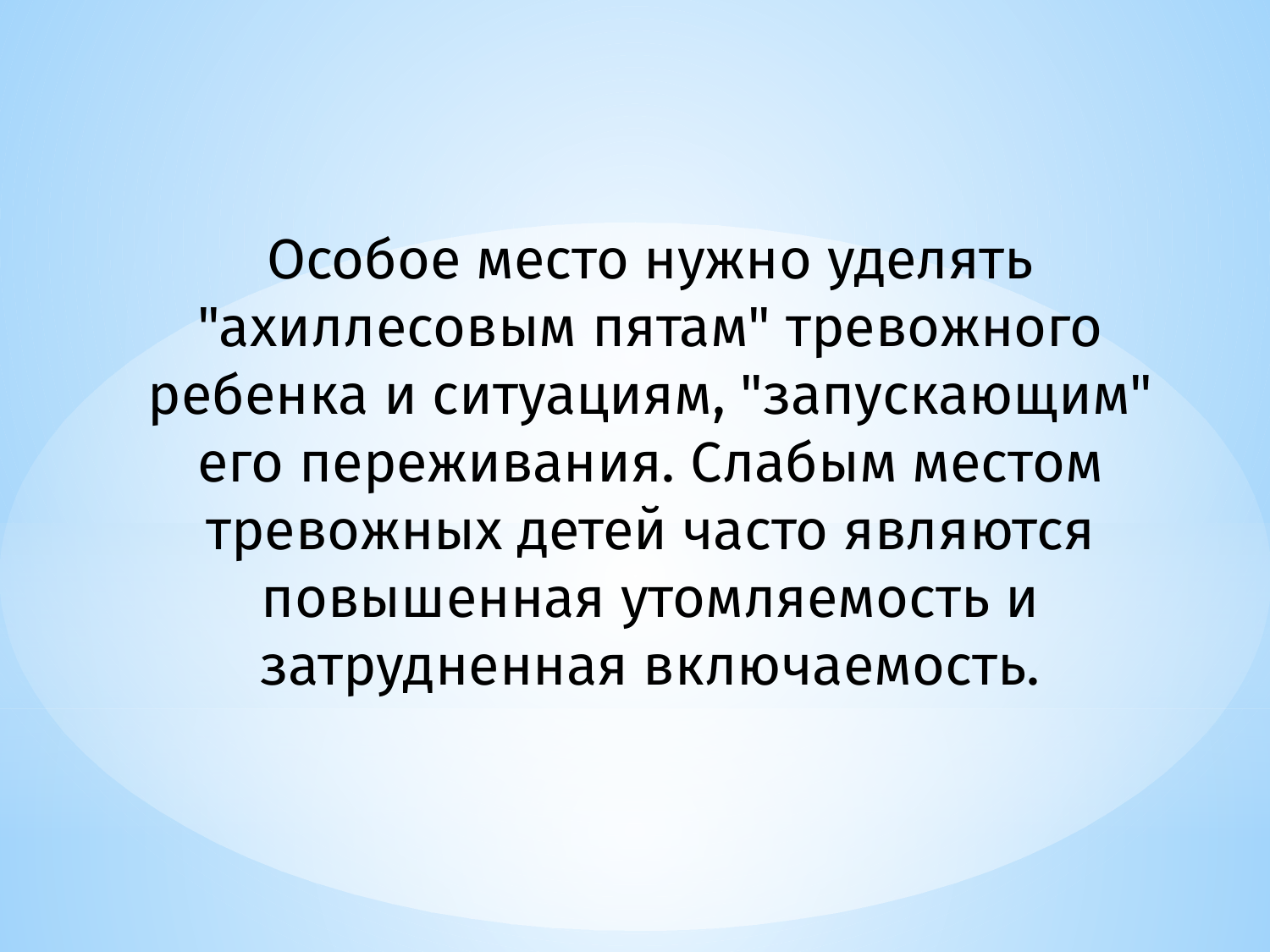

Особое место нужно уделять "ахиллесовым пятам" тревожного ребенка и ситуациям, "запускающим" его переживания. Слабым местом тревожных детей часто являются повышенная утомляемость и затрудненная включаемость.